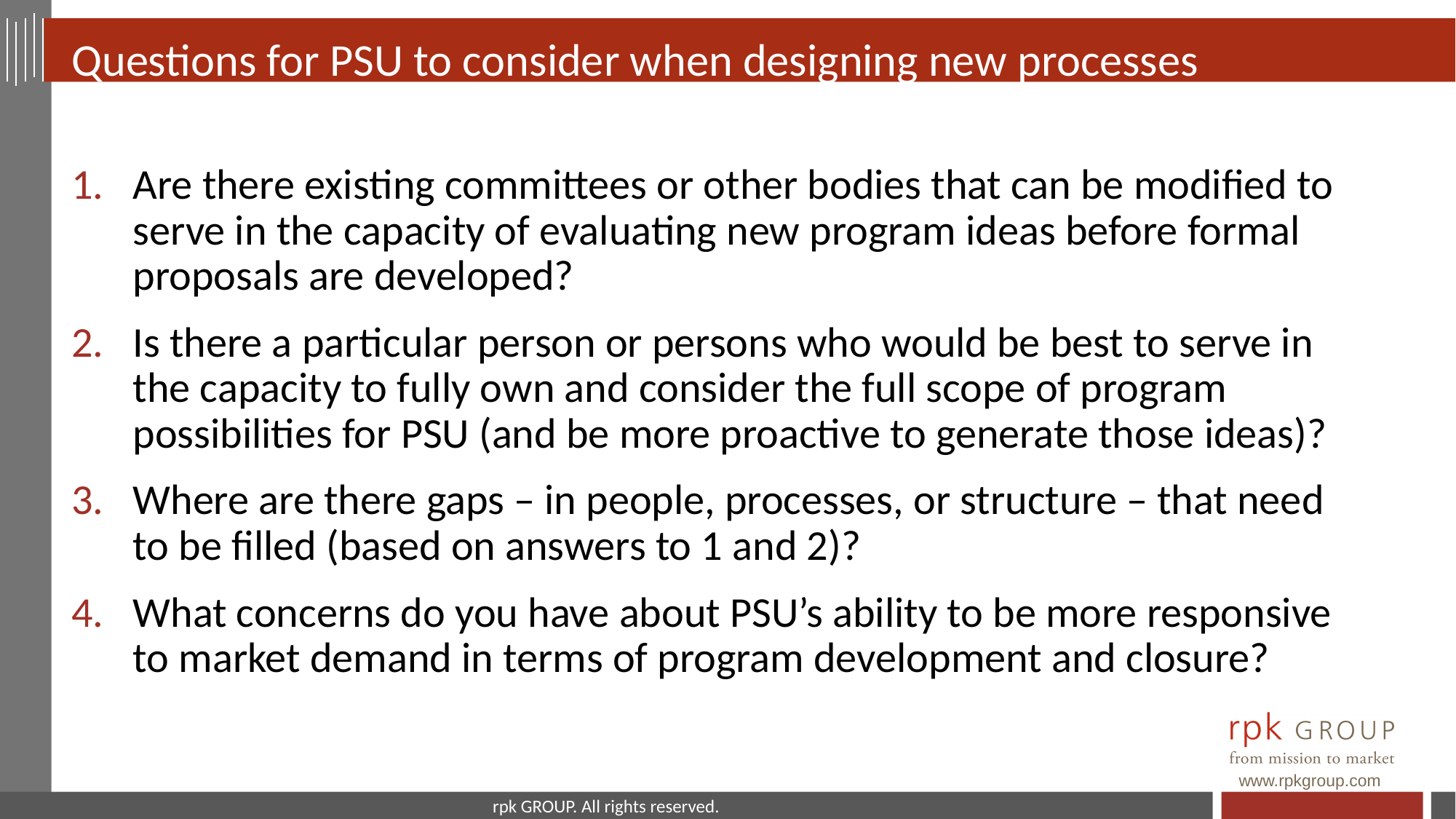

# Questions for PSU to consider when designing new processes
Are there existing committees or other bodies that can be modified to serve in the capacity of evaluating new program ideas before formal proposals are developed?
Is there a particular person or persons who would be best to serve in the capacity to fully own and consider the full scope of program possibilities for PSU (and be more proactive to generate those ideas)?
Where are there gaps – in people, processes, or structure – that need to be filled (based on answers to 1 and 2)?
What concerns do you have about PSU’s ability to be more responsive to market demand in terms of program development and closure?